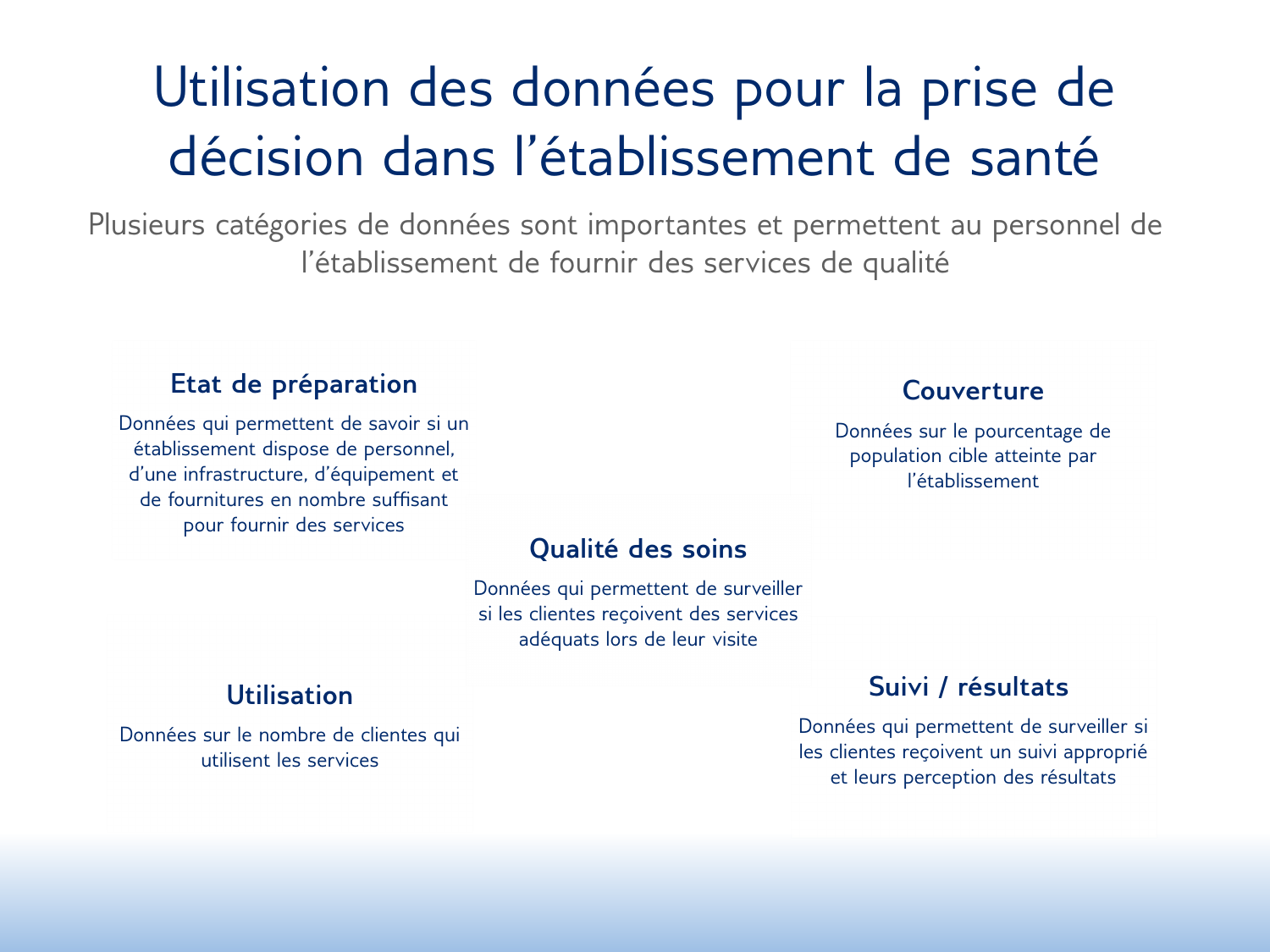

# Utilisation des données pour la prise de décision dans l’établissement de santé
Plusieurs catégories de données sont importantes et permettent au personnel de l’établissement de fournir des services de qualité
Etat de préparation
Données qui permettent de savoir si un établissement dispose de personnel, d’une infrastructure, d’équipement et de fournitures en nombre suffisant pour fournir des services
Couverture
Données sur le pourcentage de population cible atteinte par l’établissement

Qualité des soins
Données qui permettent de surveiller si les clientes reçoivent des services adéquats lors de leur visite
Utilisation
Données sur le nombre de clientes qui utilisent les services
Suivi / résultats
Données qui permettent de surveiller si les clientes reçoivent un suivi approprié et leurs perception des résultats